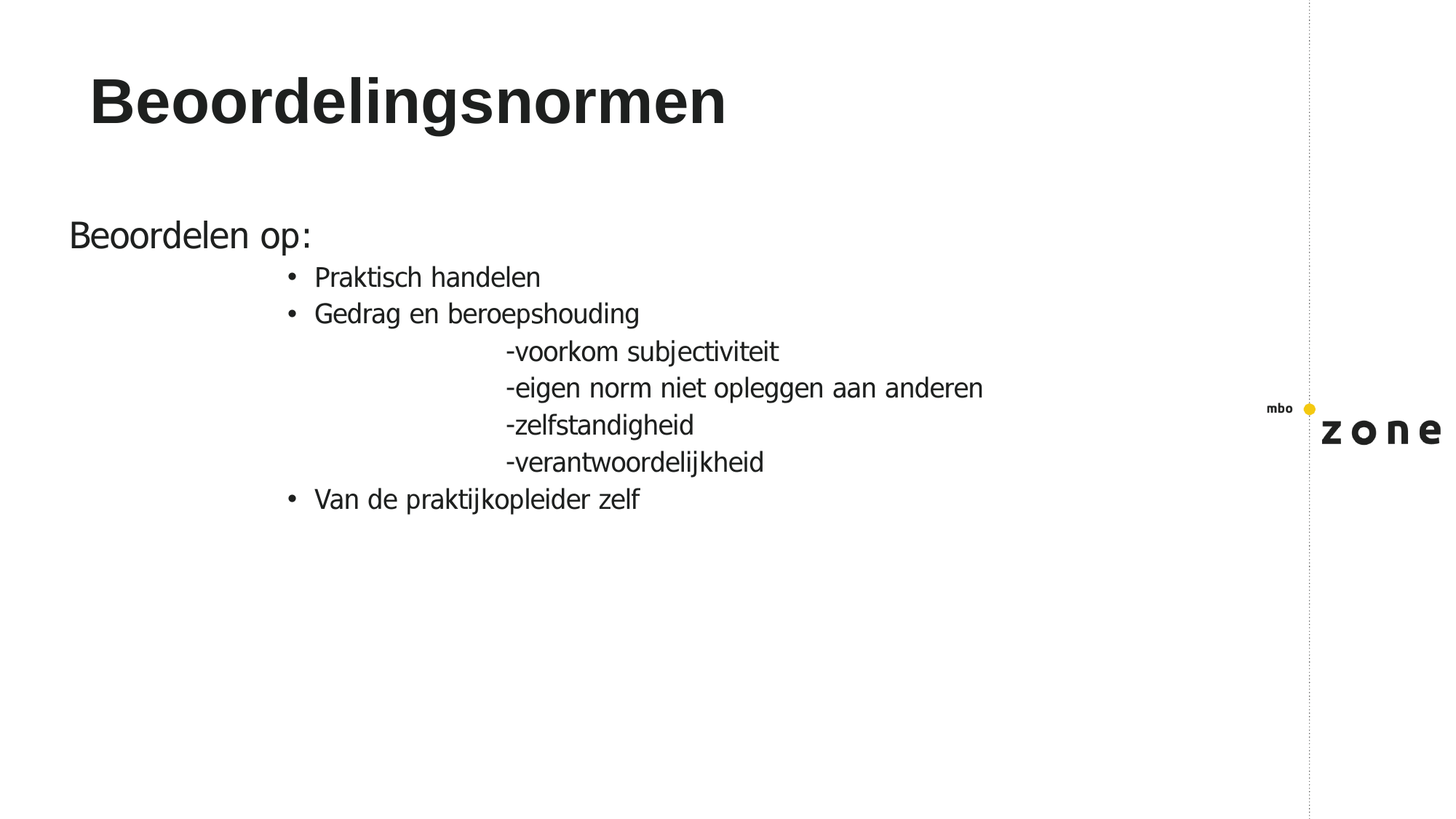

# Beoordelingsnormen

Beoordelen op:
Praktisch handelen
Gedrag en beroepshouding
		-voorkom subjectiviteit
		-eigen norm niet opleggen aan anderen
		-zelfstandigheid
		-verantwoordelijkheid
Van de praktijkopleider zelf